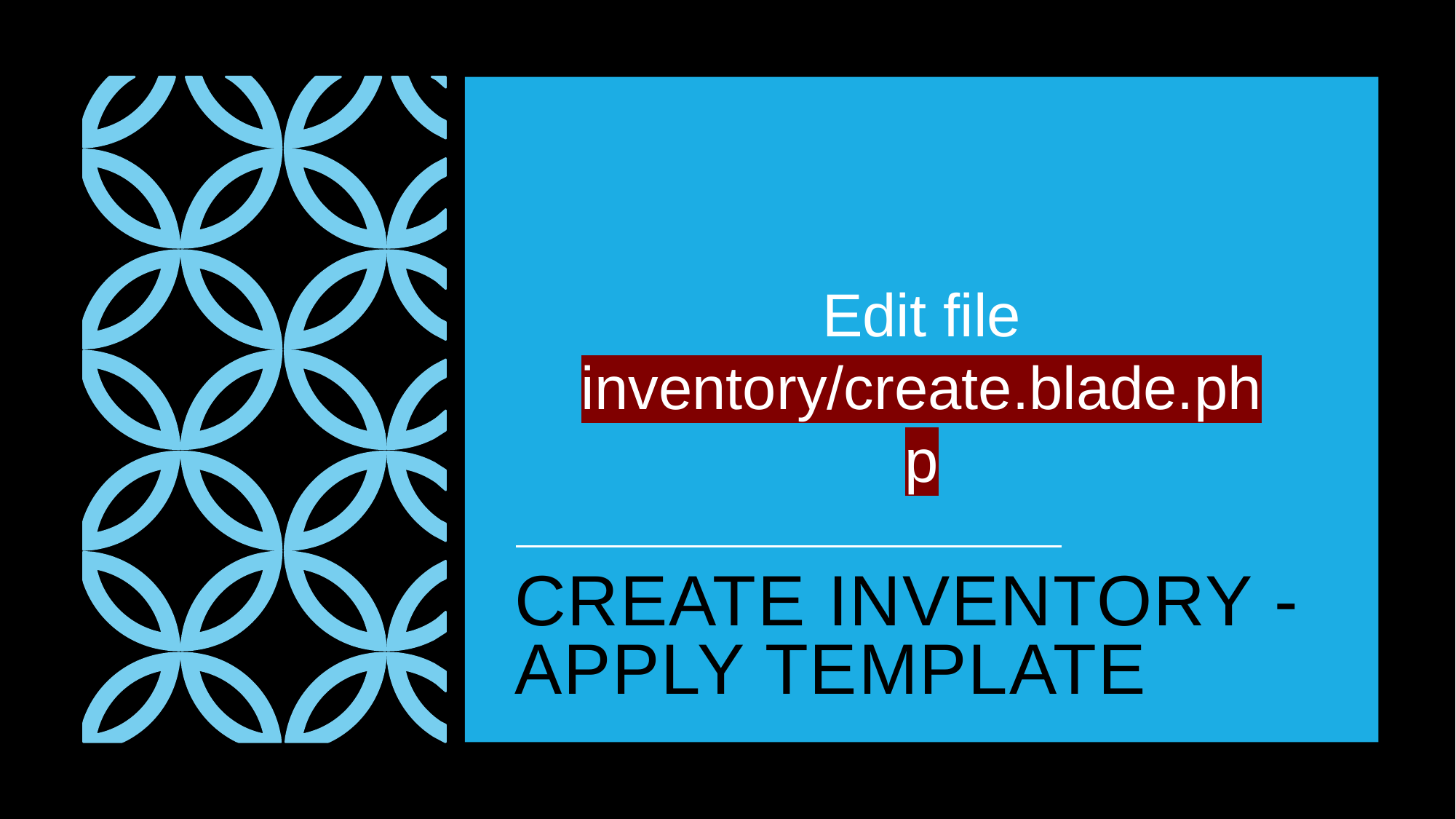

Edit file inventory/create.blade.php
# CREATE Inventory - APPLY TEMPLATE